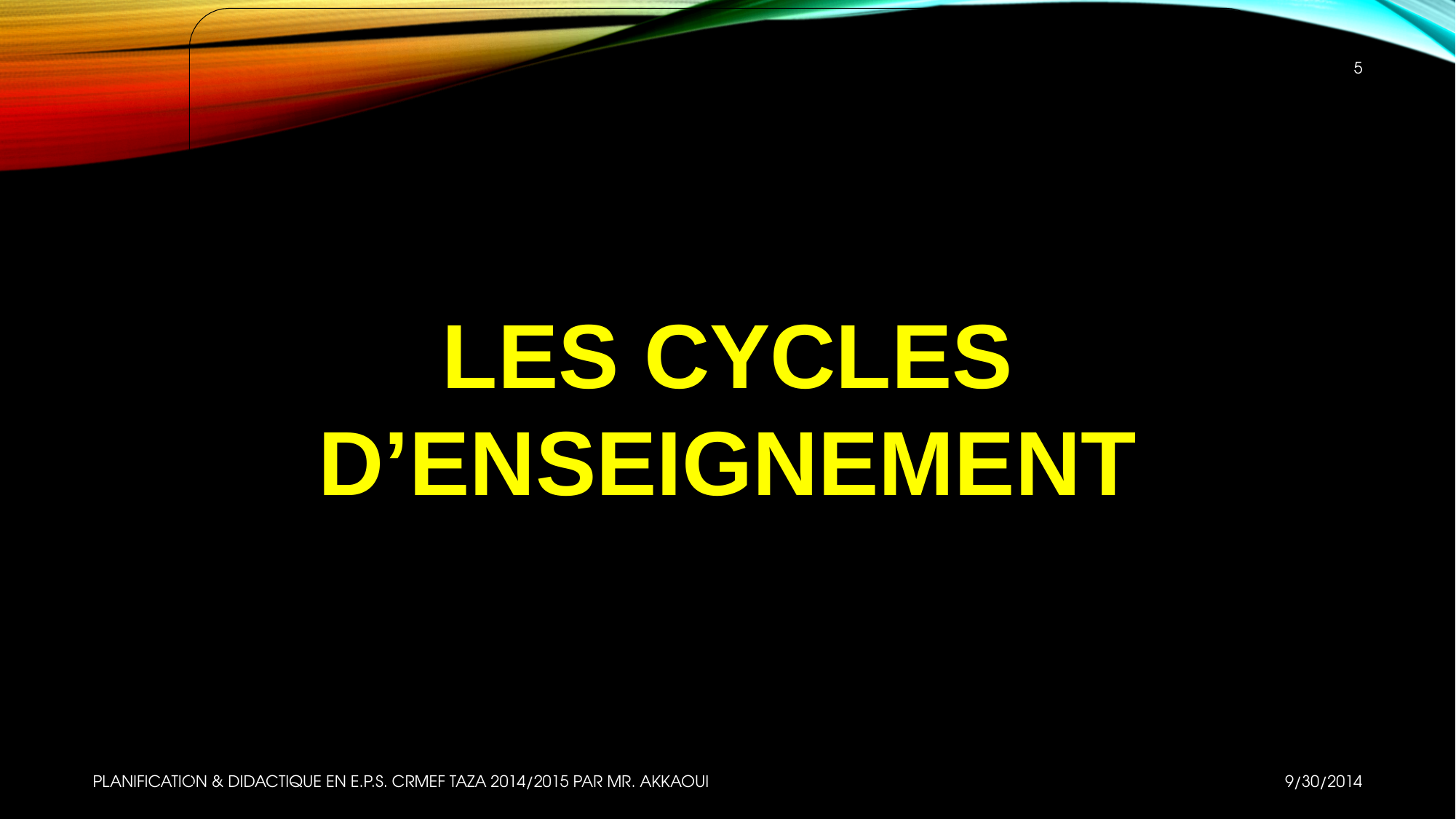

5

LES CYCLES
D’ENSEIGNEMENT

PLANIFICATION & DIDACTIQUE EN E.P.S. CRMEF TAZA 2014/2015 PAR MR. AKKAOUI
9/30/2014